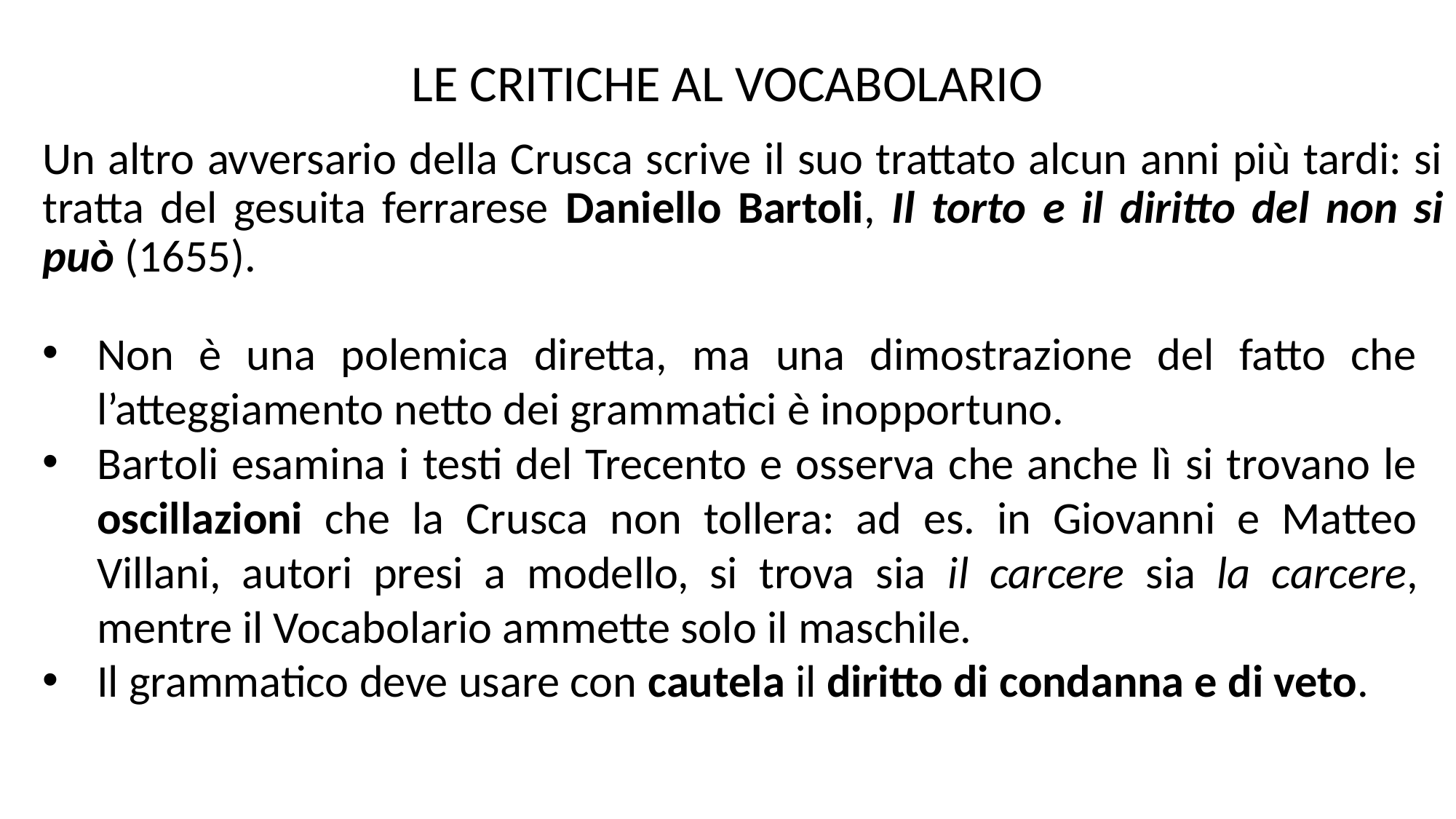

# LE CRITICHE AL VOCABOLARIO
Un altro avversario della Crusca scrive il suo trattato alcun anni più tardi: si tratta del gesuita ferrarese Daniello Bartoli, Il torto e il diritto del non si può (1655).

Non è una polemica diretta, ma una dimostrazione del fatto che l’atteggiamento netto dei grammatici è inopportuno.
Bartoli esamina i testi del Trecento e osserva che anche lì si trovano le oscillazioni che la Crusca non tollera: ad es. in Giovanni e Matteo Villani, autori presi a modello, si trova sia il carcere sia la carcere, mentre il Vocabolario ammette solo il maschile.
Il grammatico deve usare con cautela il diritto di condanna e di veto.